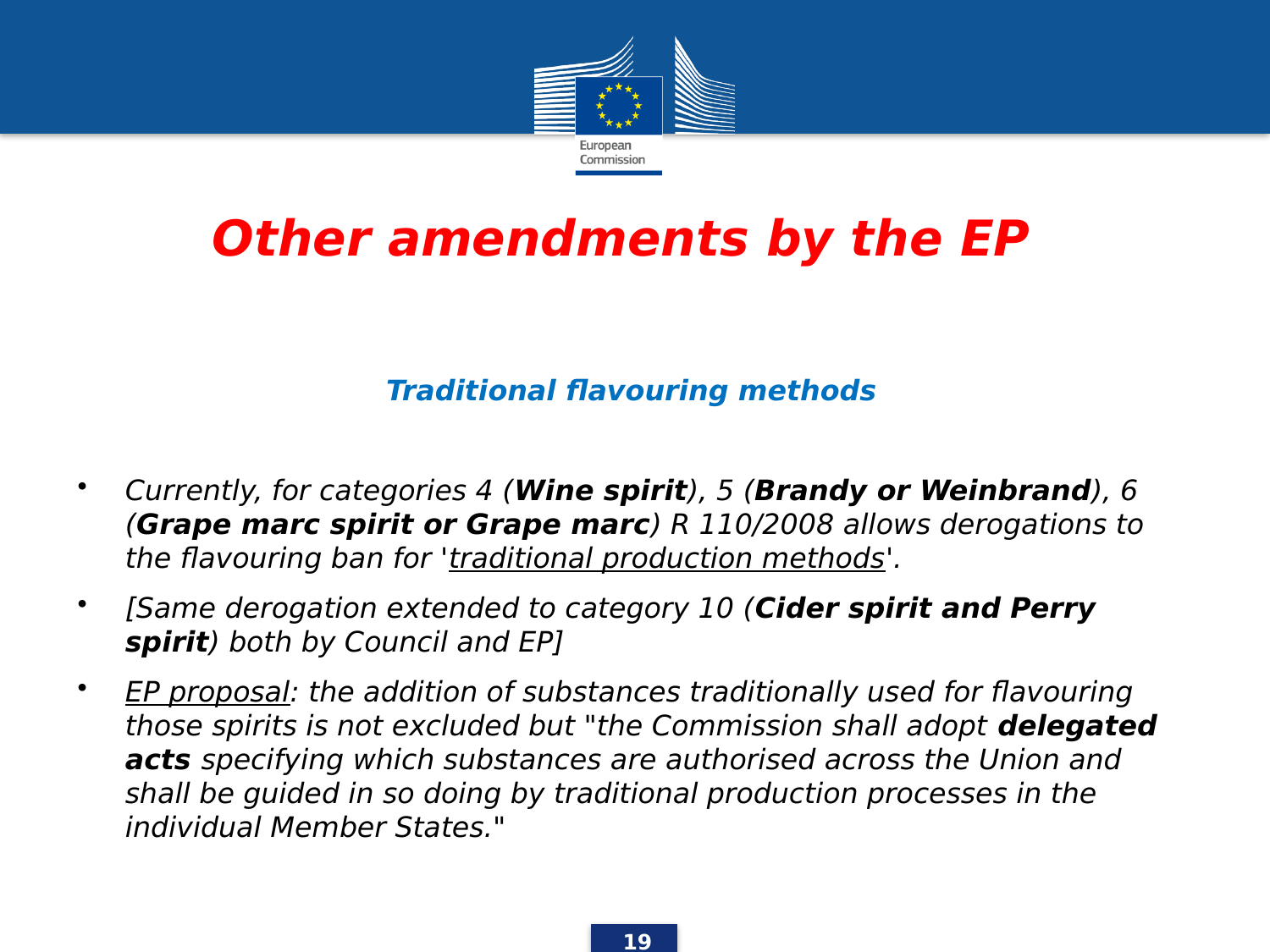

# Other amendments by the EP
Traditional flavouring methods

Currently, for categories 4 (Wine spirit), 5 (Brandy or Weinbrand), 6 (Grape marc spirit or Grape marc) R 110/2008 allows derogations to the flavouring ban for 'traditional production methods'.
[Same derogation extended to category 10 (Cider spirit and Perry spirit) both by Council and EP]
EP proposal: the addition of substances traditionally used for flavouring those spirits is not excluded but "the Commission shall adopt delegated acts specifying which substances are authorised across the Union and shall be guided in so doing by traditional production processes in the individual Member States."